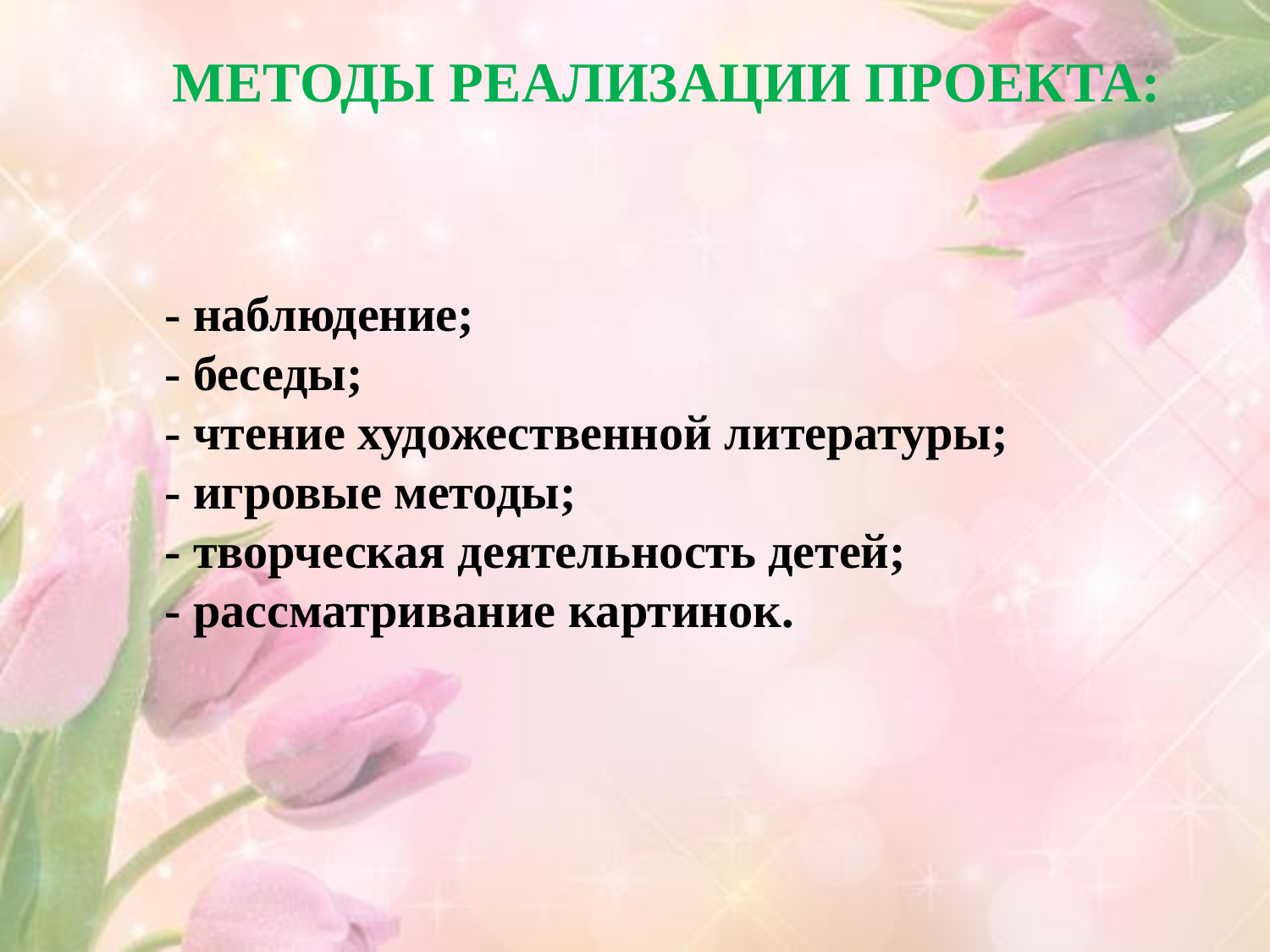

МЕТОДЫ РЕАЛИЗАЦИИ ПРОЕКТА:
	- наблюдение;
	- беседы;
	- чтение художественной литературы;
	- игровые методы;
	- творческая деятельность детей;
	- рассматривание картинок.